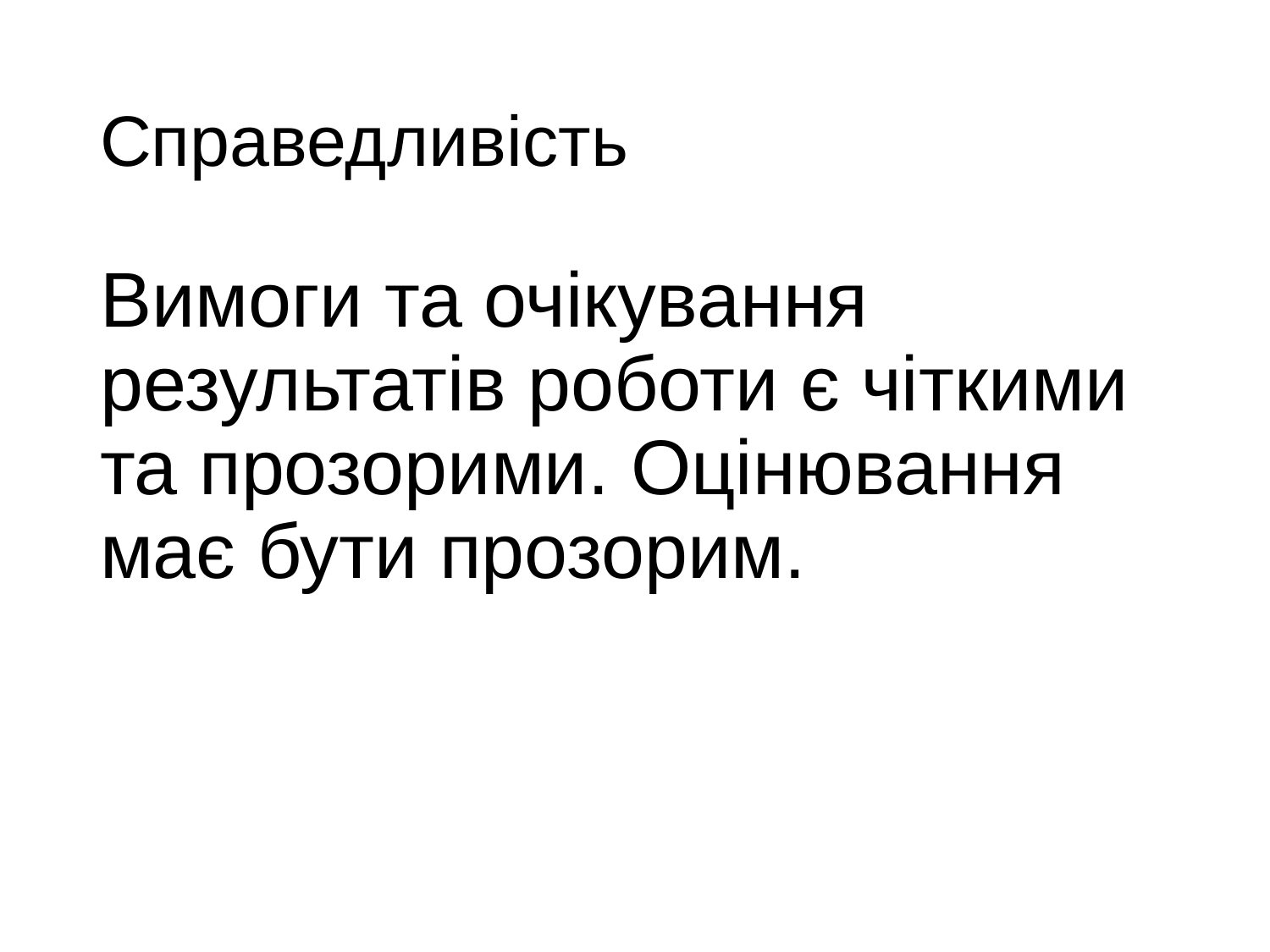

# Справедливість
Вимоги та очікування результатів роботи є чіткими та прозорими. Оцінювання має бути прозорим.